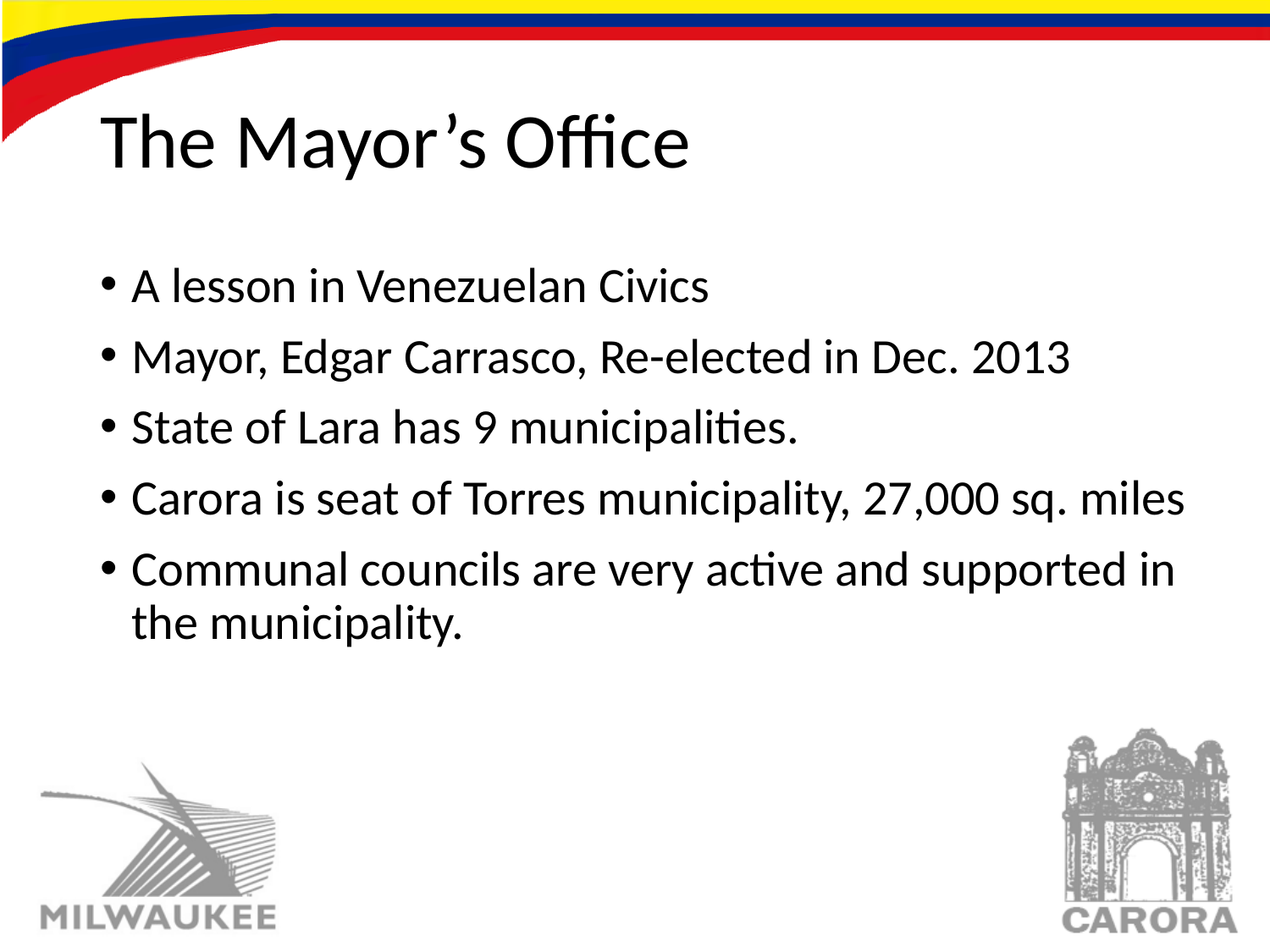

# The Mayor’s Office
A lesson in Venezuelan Civics
Mayor, Edgar Carrasco, Re-elected in Dec. 2013
State of Lara has 9 municipalities.
Carora is seat of Torres municipality, 27,000 sq. miles
Communal councils are very active and supported in the municipality.